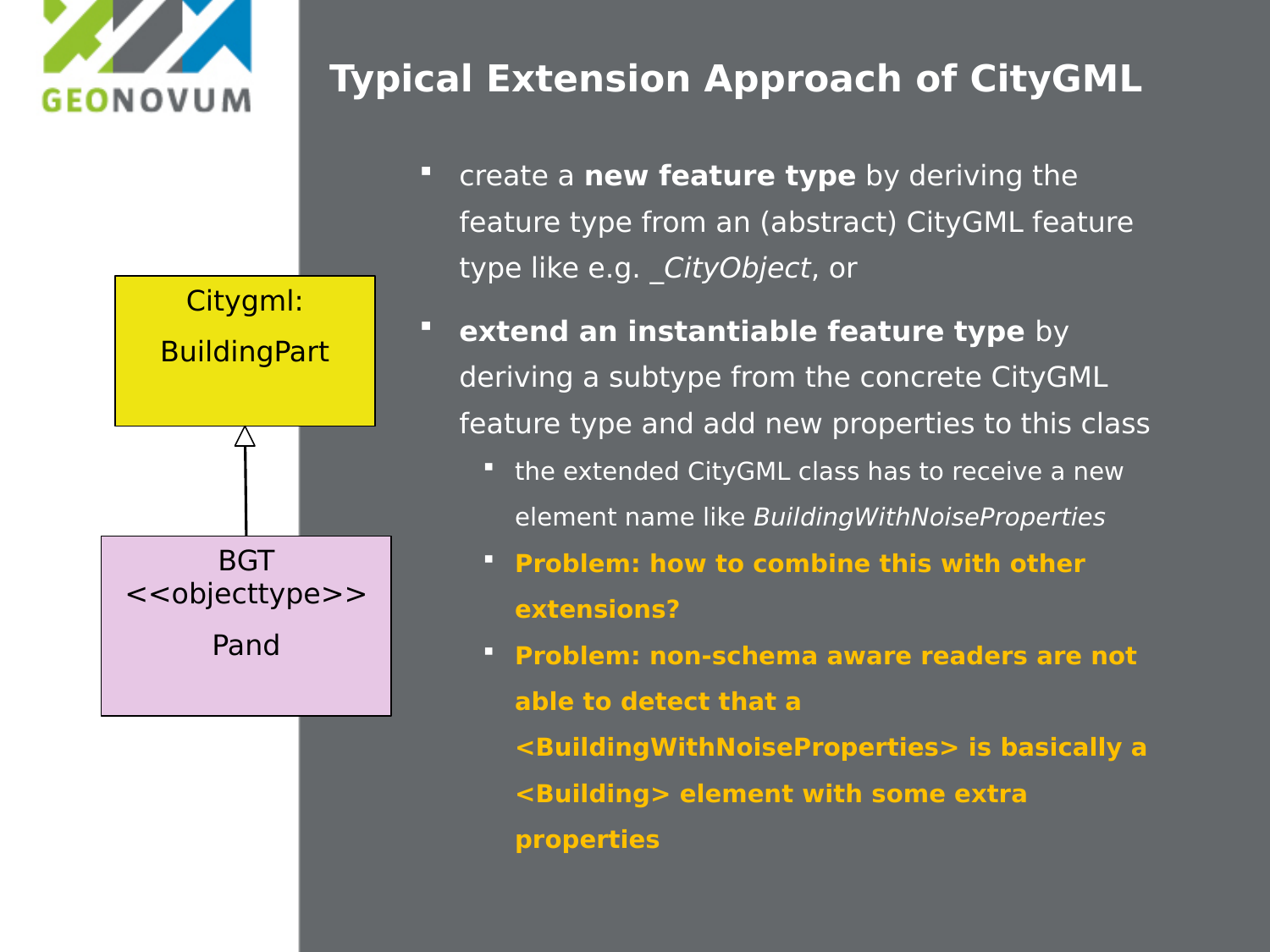

# Typical Extension Approach of CityGML

create a new feature type by deriving the feature type from an (abstract) CityGML feature type like e.g. _CityObject, or
extend an instantiable feature type by deriving a subtype from the concrete CityGML feature type and add new properties to this class
the extended CityGML class has to receive a new element name like BuildingWithNoiseProperties
Problem: how to combine this with other extensions?
Problem: non-schema aware readers are not able to detect that a <BuildingWithNoiseProperties> is basically a <Building> element with some extra properties
Citygml:
BuildingPart

BGT <<objecttype>>
Pand